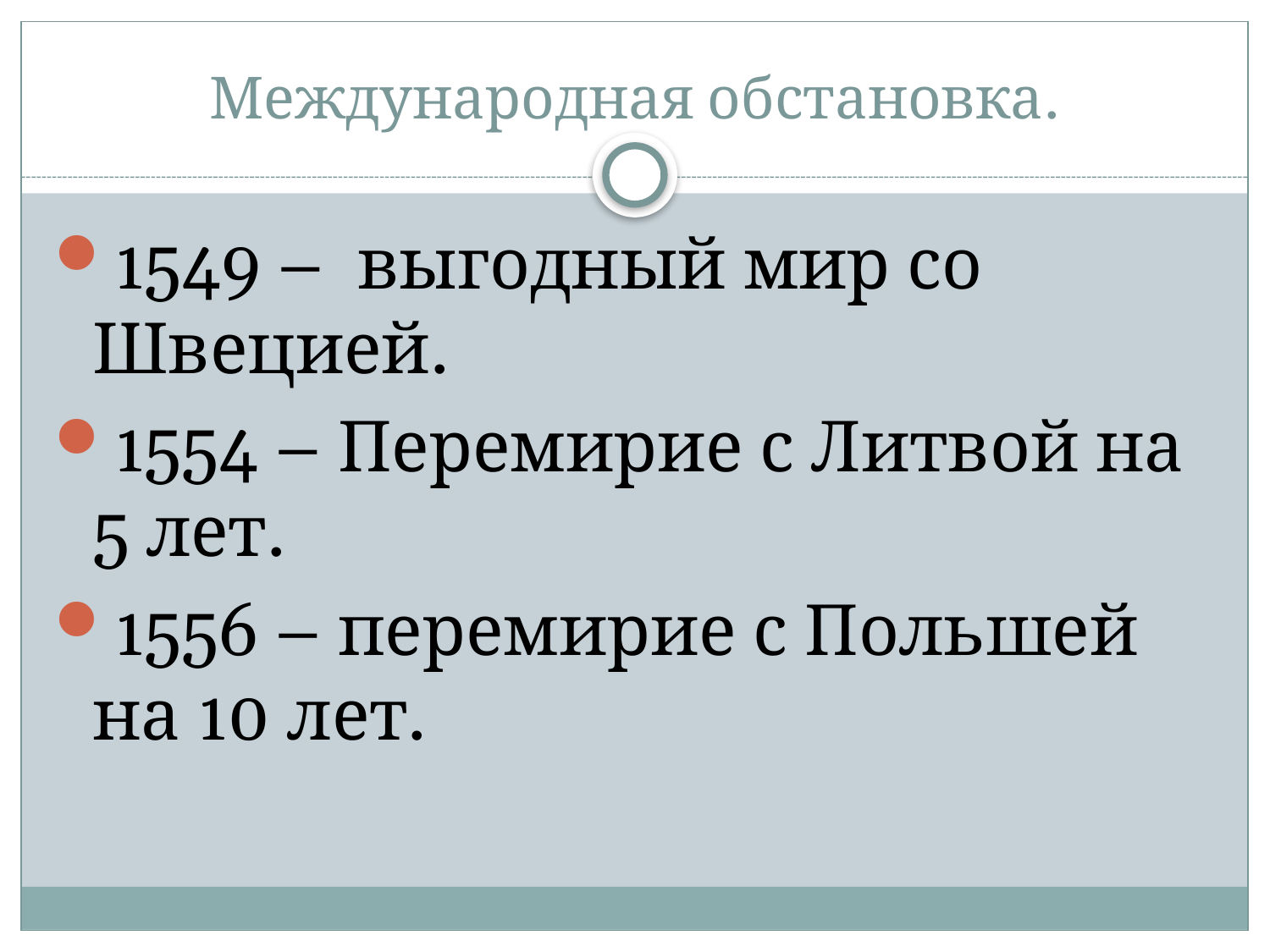

# Международная обстановка.
1549 –  выгодный мир со Швецией.
1554 – Перемирие с Литвой на 5 лет.
1556 – перемирие с Польшей на 10 лет.